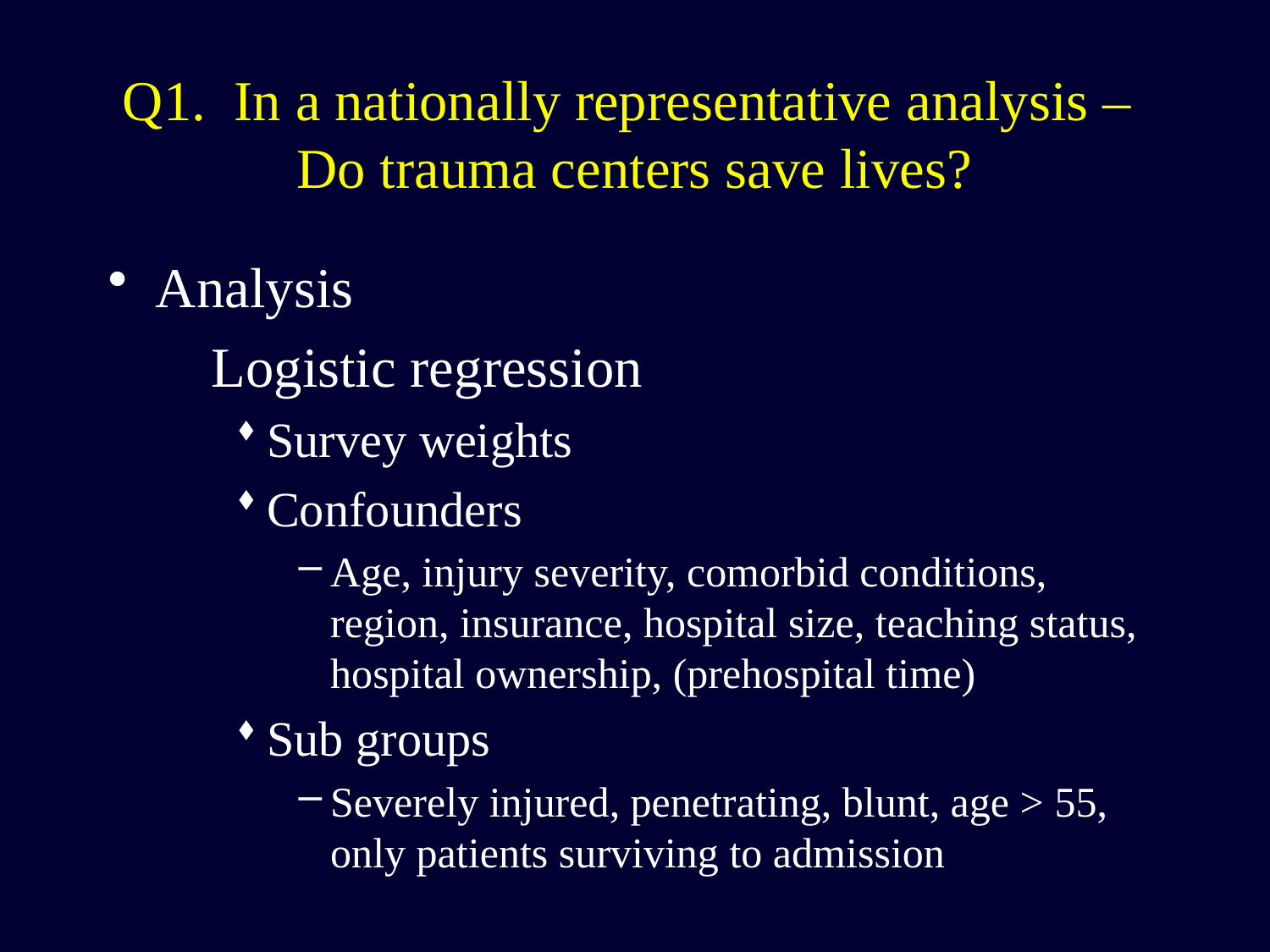

# Q1.  In a nationally representative analysis – Do trauma centers save lives?
Analysis
Logistic regression
Survey weights
Confounders
Age, injury severity, comorbid conditions, region, insurance, hospital size, teaching status, hospital ownership, (prehospital time)
Sub groups
Severely injured, penetrating, blunt, age > 55, only patients surviving to admission